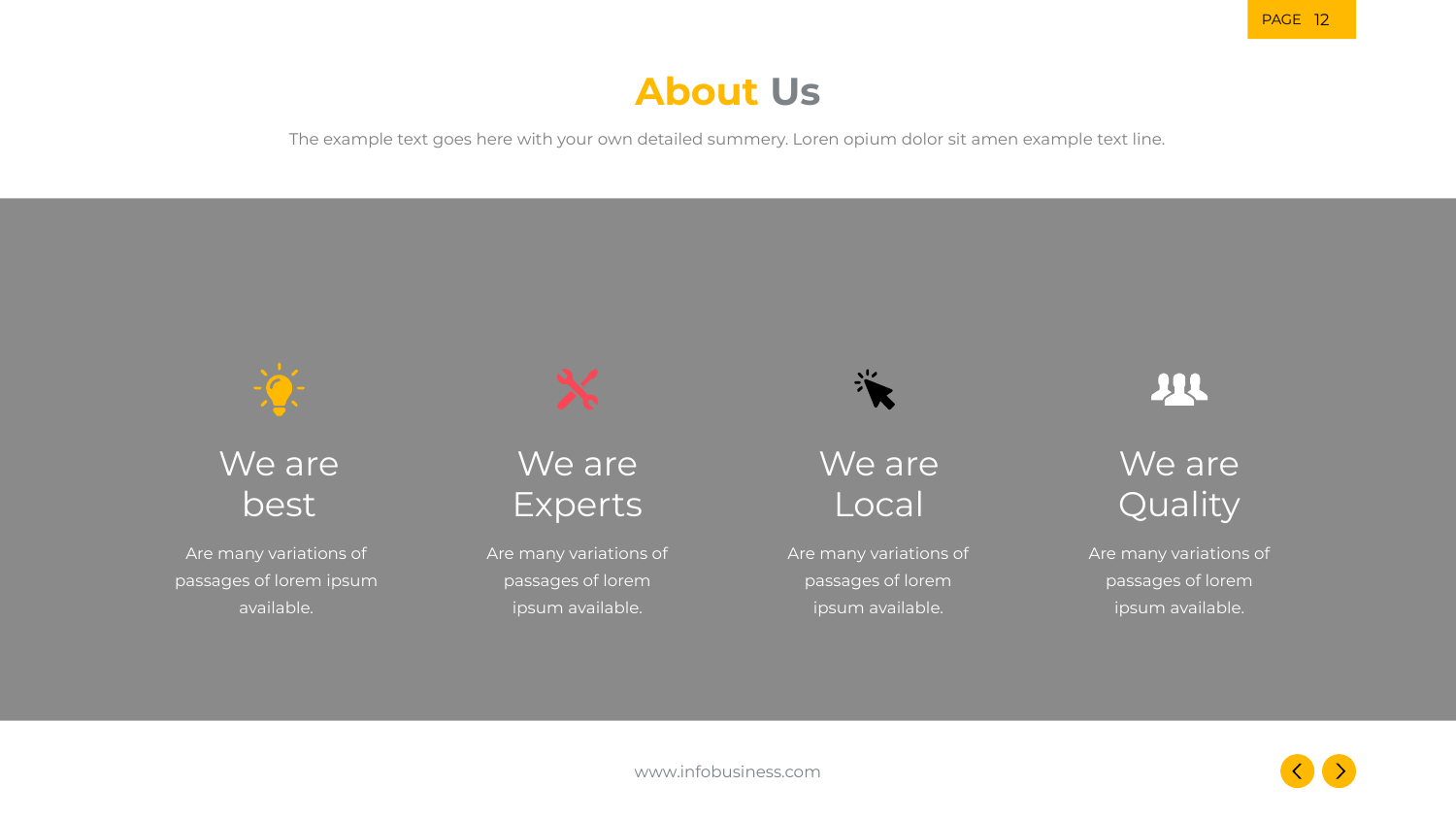

12
# About Us
The example text goes here with your own detailed summery. Loren opium dolor sit amen example text line.

We are best
We are Experts
We are Local
We are Quality
Are many variations of passages of lorem ipsum available.
Are many variations of passages of lorem ipsum available.
Are many variations of passages of lorem ipsum available.
Are many variations of passages of lorem ipsum available.
www.infobusiness.com